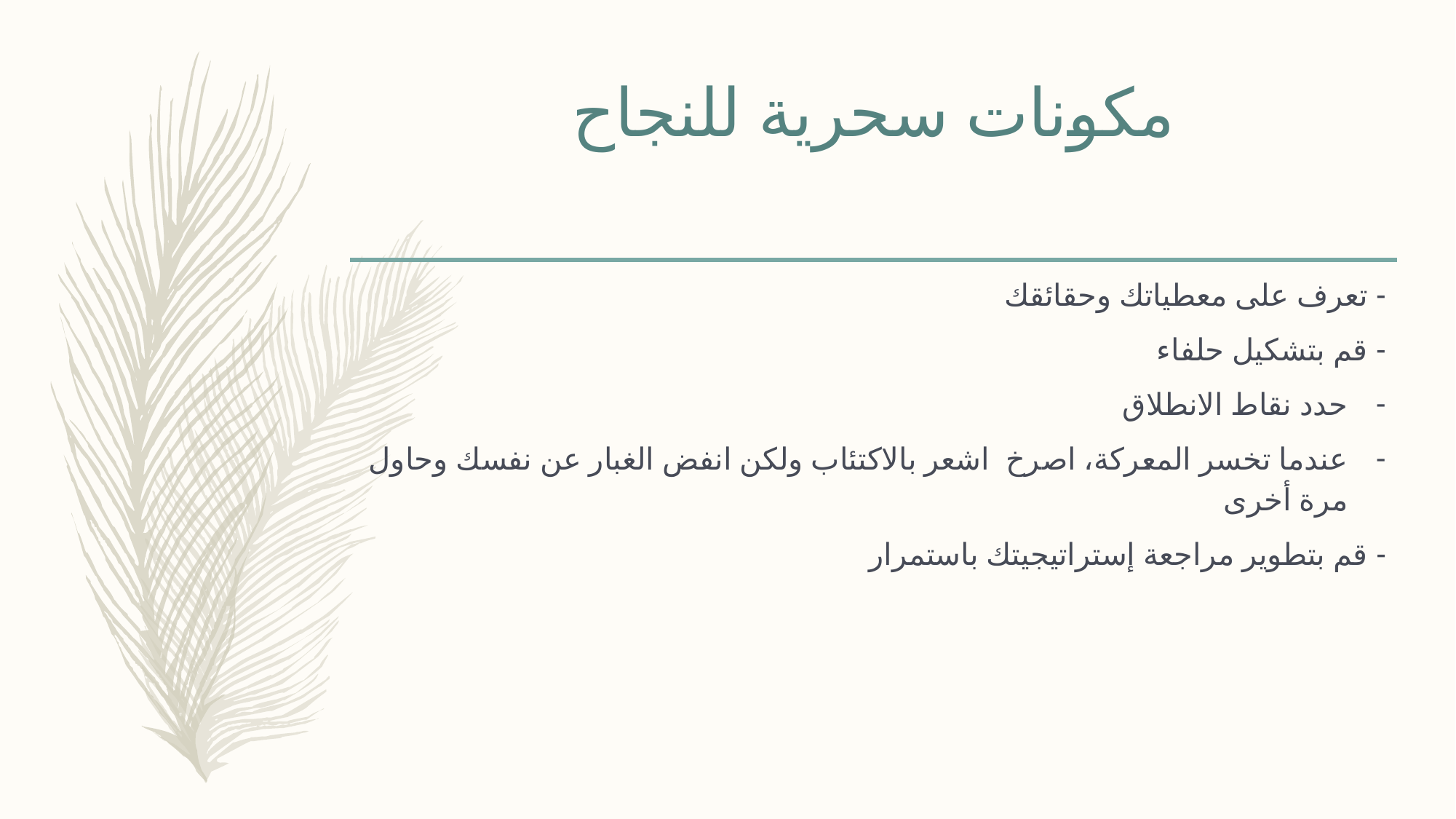

# مكونات سحرية للنجاح
- تعرف على معطياتك وحقائقك
- قم بتشكيل حلفاء
حدد نقاط الانطلاق
عندما تخسر المعركة، اصرخ  اشعر بالاكتئاب ولكن انفض الغبار عن نفسك وحاول مرة أخرى
- قم بتطوير مراجعة إستراتيجيتك باستمرار